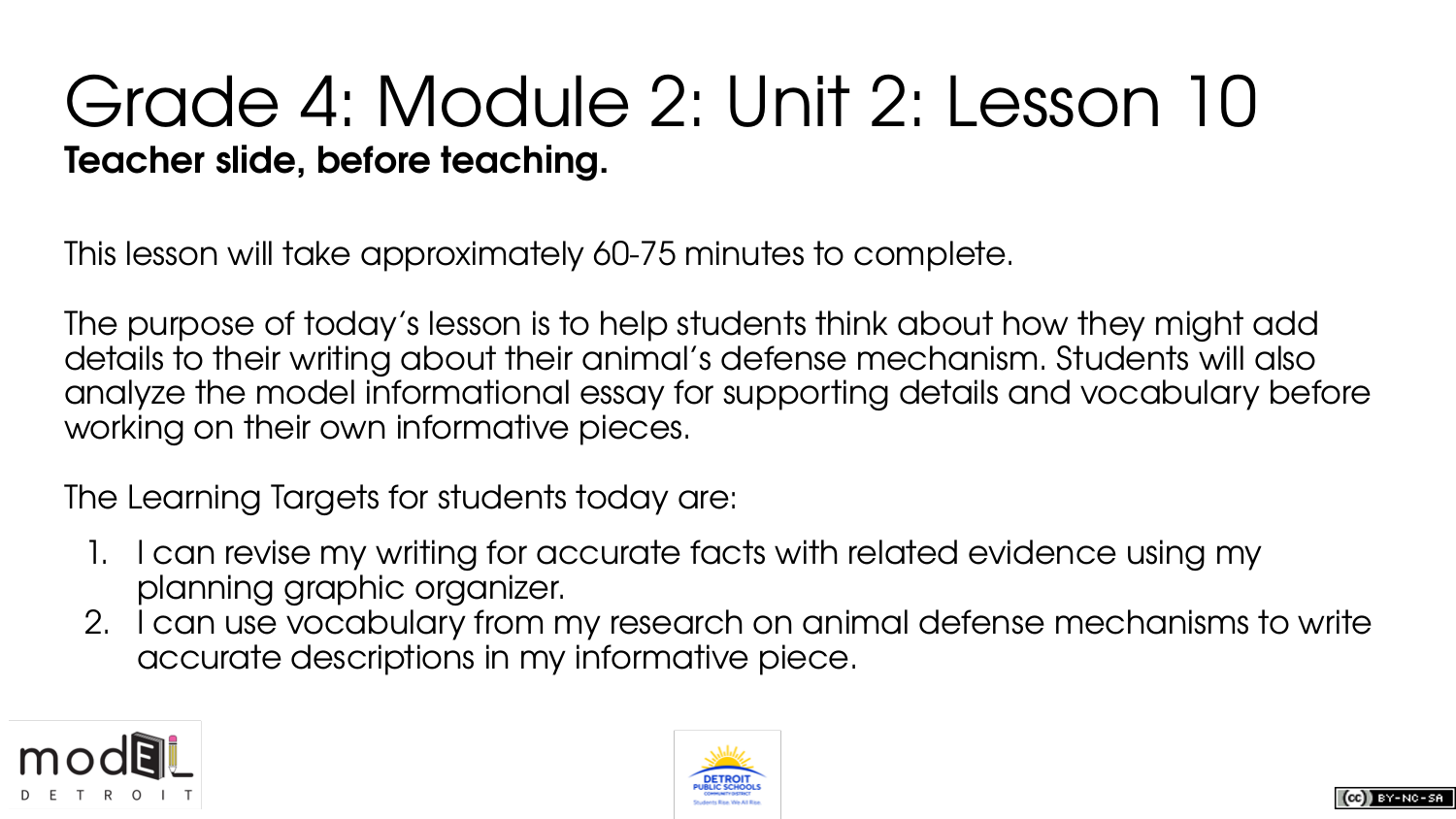

# Grade 4: Module 2: Unit 2: Lesson 10
Teacher slide, before teaching.
This lesson will take approximately 60-75 minutes to complete.

The purpose of today’s lesson is to help students think about how they might add details to their writing about their animal’s defense mechanism. Students will also analyze the model informational essay for supporting details and vocabulary before working on their own informative pieces.

The Learning Targets for students today are:
I can revise my writing for accurate facts with related evidence using my planning graphic organizer.
I can use vocabulary from my research on animal defense mechanisms to write accurate descriptions in my informative piece.